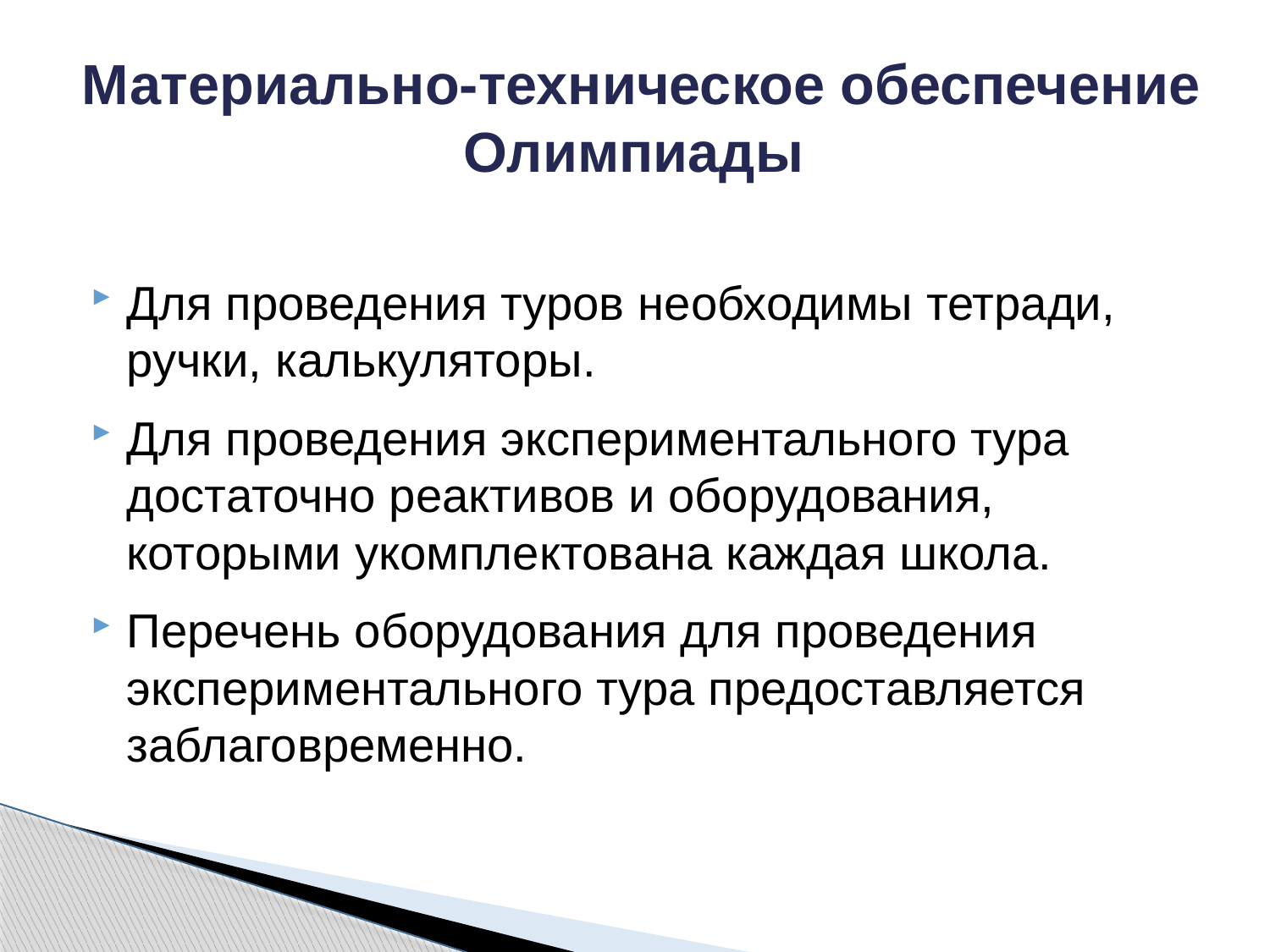

# Материально-техническое обеспечение Олимпиады
Для проведения туров необходимы тетради, ручки, калькуляторы.
Для проведения экспериментального тура достаточно реактивов и оборудования, которыми укомплектована каждая школа.
Перечень оборудования для проведения экспериментального тура предоставляется заблаговременно.